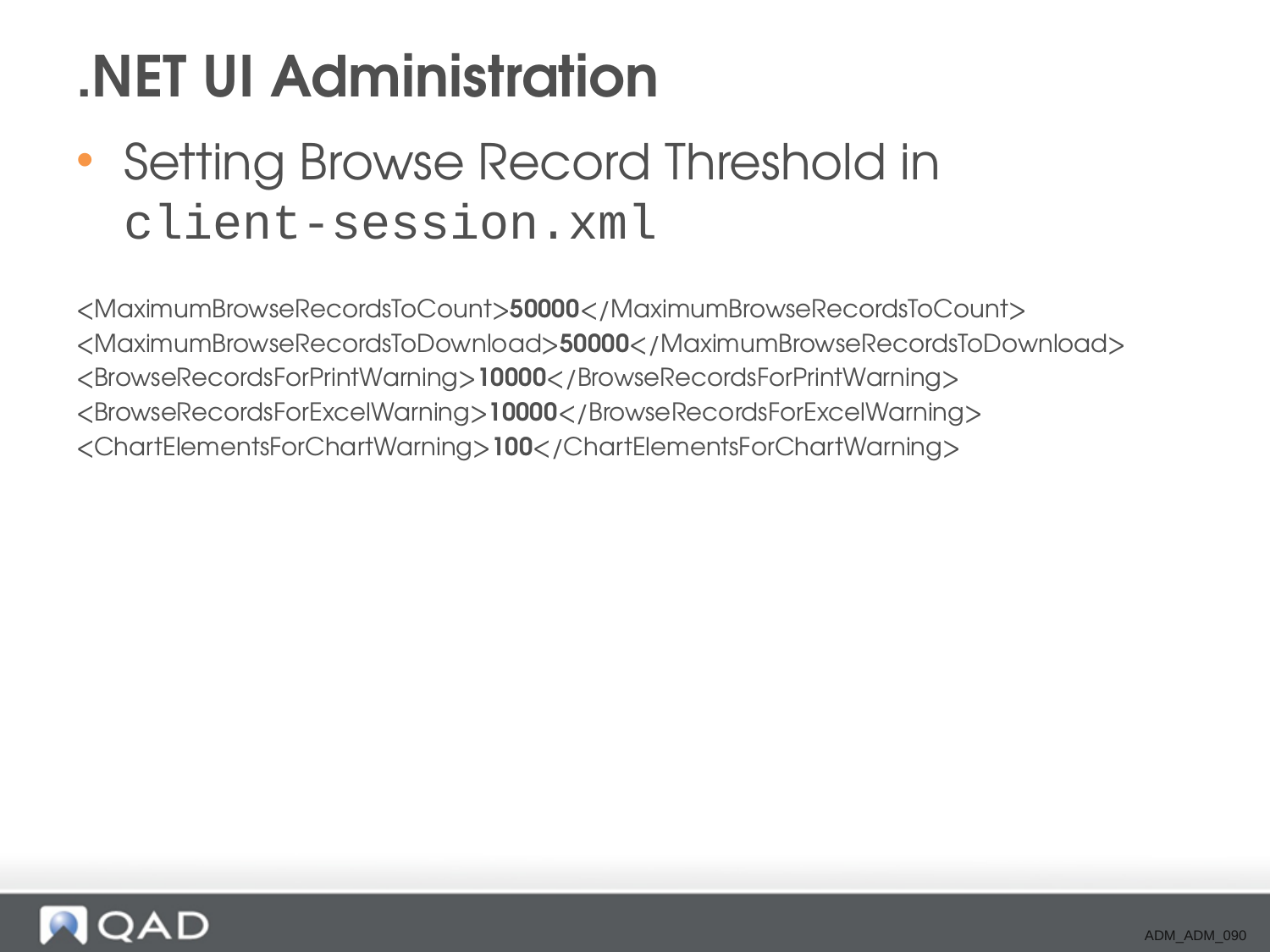

# .NET UI Administration
Setting Browse Record Threshold in
client-session.xml

<MaximumBrowseRecordsToCount>50000</MaximumBrowseRecordsToCount>
<MaximumBrowseRecordsToDownload>50000</MaximumBrowseRecordsToDownload>
<BrowseRecordsForPrintWarning>10000</BrowseRecordsForPrintWarning>
<BrowseRecordsForExcelWarning>10000</BrowseRecordsForExcelWarning>
<ChartElementsForChartWarning>100</ChartElementsForChartWarning>

ADM_ADM_090